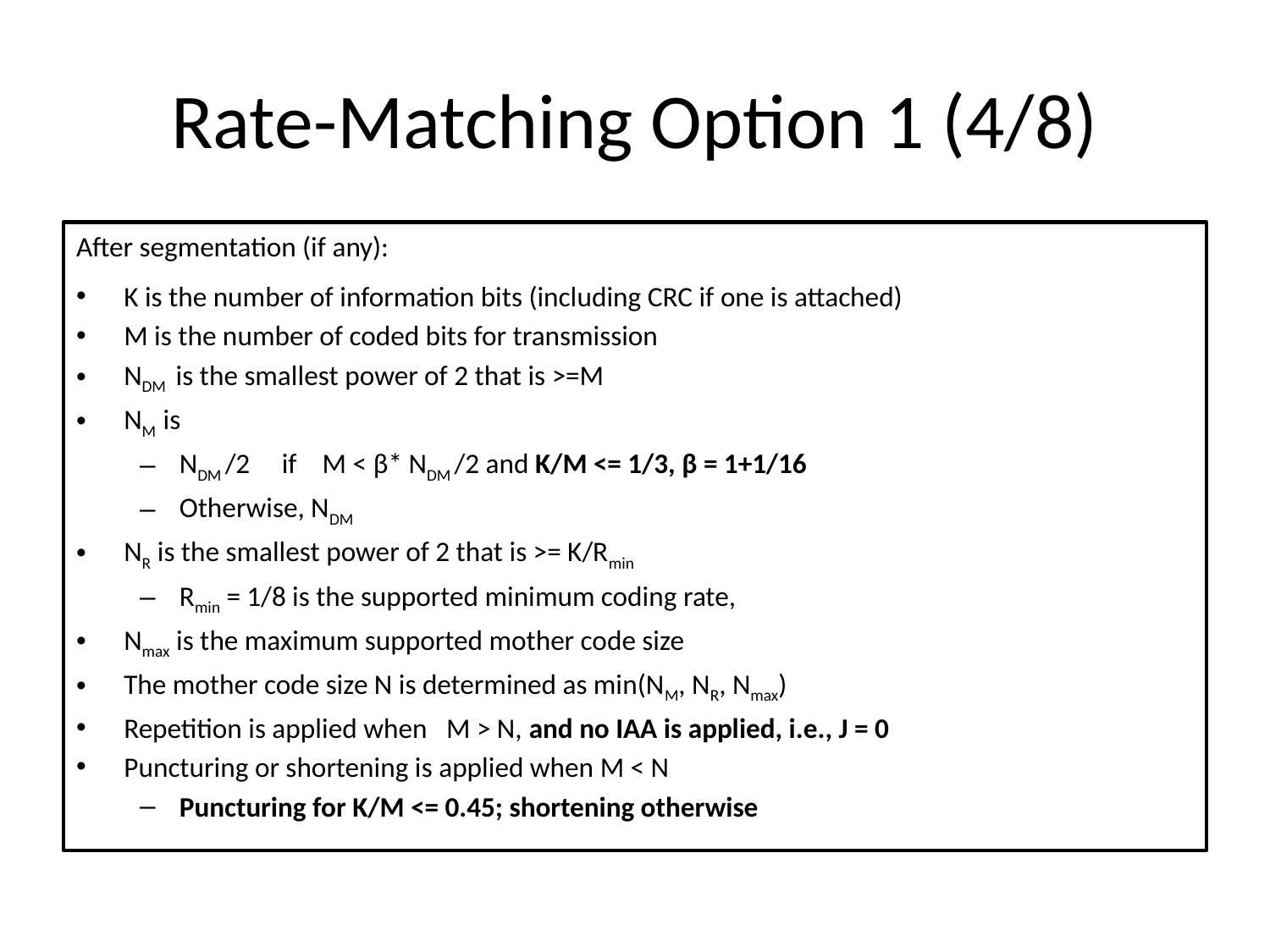

# Rate-Matching Option 1 (4/8)
After segmentation (if any):
K is the number of information bits (including CRC if one is attached)
M is the number of coded bits for transmission
NDM  is the smallest power of 2 that is >=M
NM  is
NDM /2     if    M < β* NDM /2 and K/M <= 1/3, β = 1+1/16
Otherwise, NDM
NR is the smallest power of 2 that is >= K/Rmin
Rmin = 1/8 is the supported minimum coding rate,
Nmax is the maximum supported mother code size
The mother code size N is determined as min(NM, NR, Nmax)
Repetition is applied when   M > N, and no IAA is applied, i.e., J = 0
Puncturing or shortening is applied when M < N
Puncturing for K/M <= 0.45; shortening otherwise